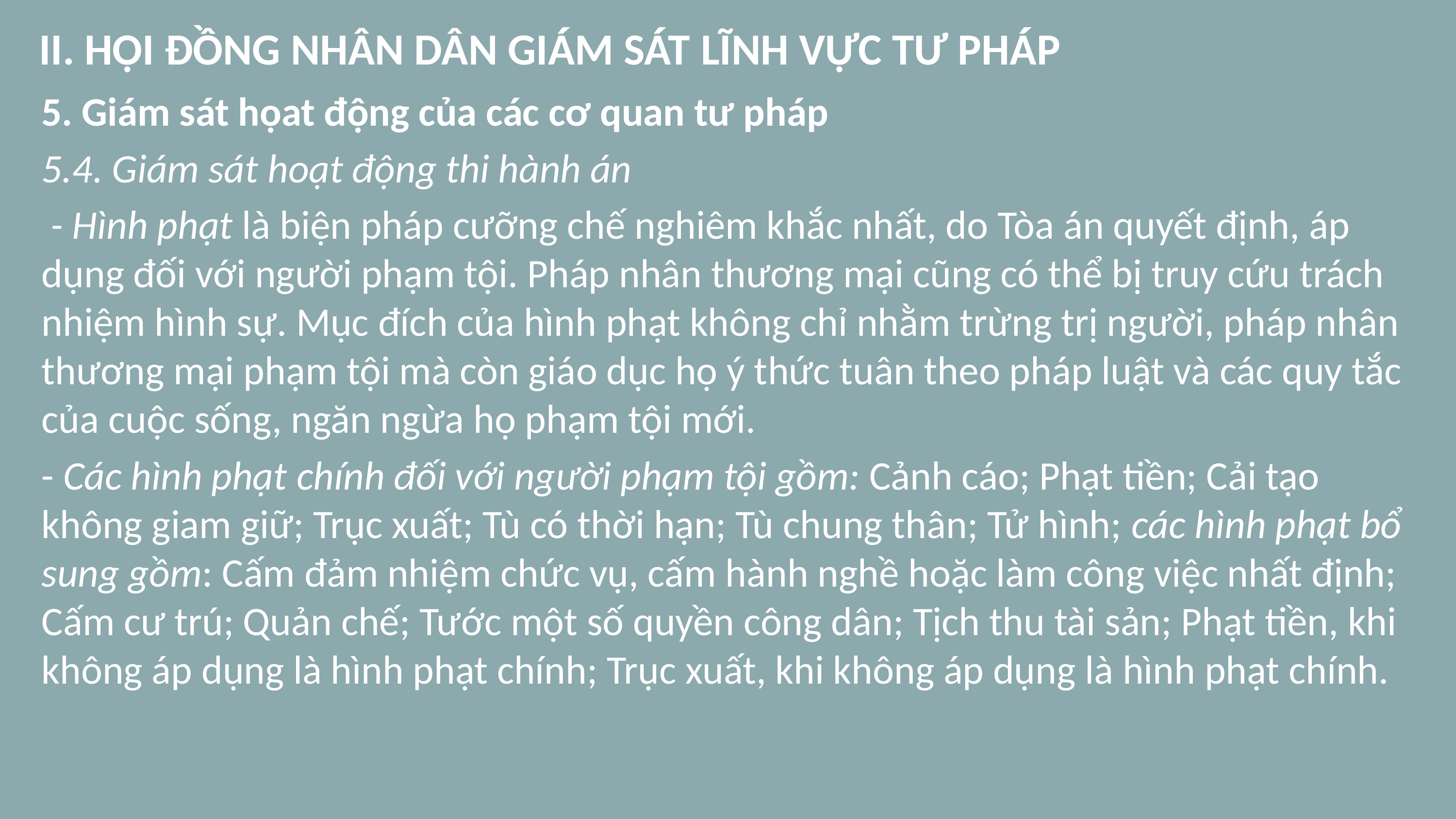

# II. HỘI ĐỒNG NHÂN DÂN GIÁM SÁT LĨNH VỰC TƯ PHÁP
5. Giám sát họat động của các cơ quan tư pháp
5.4. Giám sát hoạt động thi hành án
 - Hình phạt là biện pháp cưỡng chế nghiêm khắc nhất, do Tòa án quyết định, áp dụng đối với người phạm tội. Pháp nhân thương mại cũng có thể bị truy cứu trách nhiệm hình sự. Mục đích của hình phạt không chỉ nhằm trừng trị người, pháp nhân thương mại phạm tội mà còn giáo dục họ ý thức tuân theo pháp luật và các quy tắc của cuộc sống, ngăn ngừa họ phạm tội mới.
- Các hình phạt chính đối với người phạm tội gồm: Cảnh cáo; Phạt tiền; Cải tạo không giam giữ; Trục xuất; Tù có thời hạn; Tù chung thân; Tử hình; các hình phạt bổ sung gồm: Cấm đảm nhiệm chức vụ, cấm hành nghề hoặc làm công việc nhất định; Cấm cư trú; Quản chế; Tước một số quyền công dân; Tịch thu tài sản; Phạt tiền, khi không áp dụng là hình phạt chính; Trục xuất, khi không áp dụng là hình phạt chính.